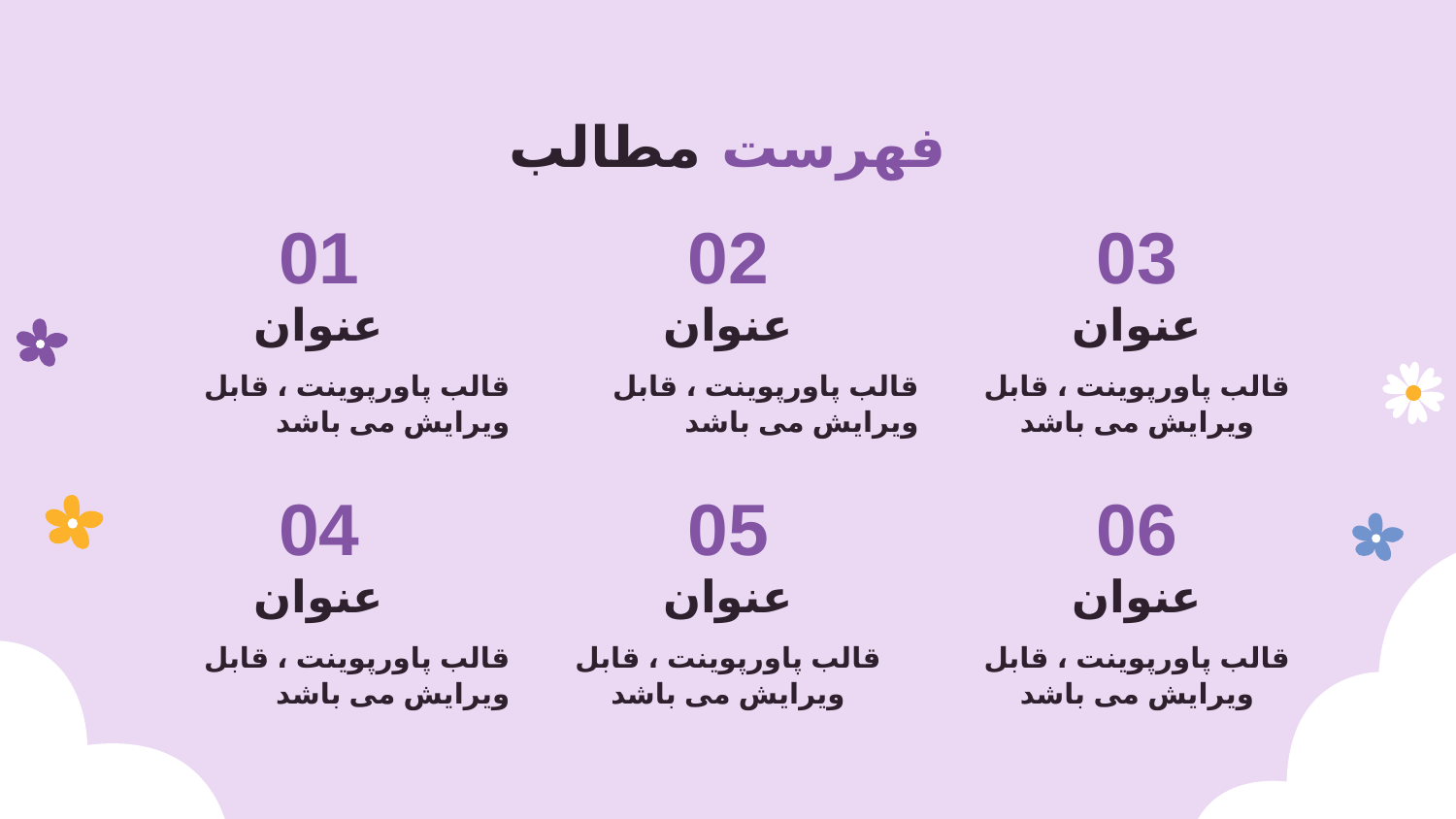

# فهرست مطالب
01
02
03
عنوان
عنوان
عنوان
قالب پاورپوينت ، قابل ویرایش می باشد
قالب پاورپوينت ، قابل ویرایش می باشد
قالب پاورپوينت ، قابل ویرایش می باشد
04
05
06
عنوان
عنوان
عنوان
قالب پاورپوينت ، قابل ویرایش می باشد
قالب پاورپوينت ، قابل ویرایش می باشد
قالب پاورپوينت ، قابل ویرایش می باشد